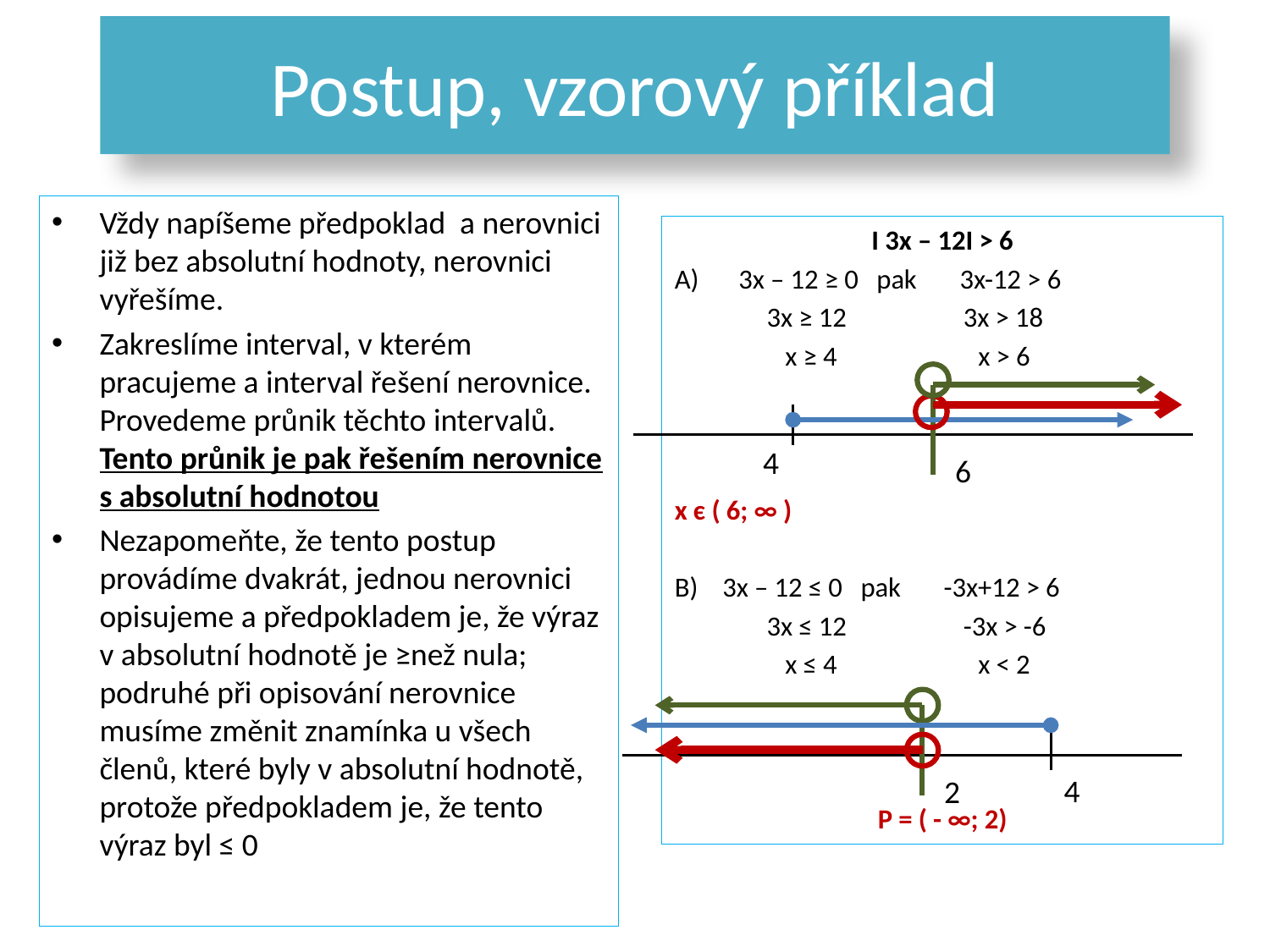

# Postup, vzorový příklad
Vždy napíšeme předpoklad  a nerovnici již bez absolutní hodnoty, nerovnici vyřešíme.
Zakreslíme interval, v kterém pracujeme a interval řešení nerovnice.  Provedeme průnik těchto intervalů. Tento průnik je pak řešením nerovnice s absolutní hodnotou
Nezapomeňte, že tento postup provádíme dvakrát, jednou nerovnici opisujeme a předpokladem je, že výraz v absolutní hodnotě je ≥než nula; podruhé při opisování nerovnice musíme změnit znamínka u všech členů, které byly v absolutní hodnotě, protože předpokladem je, že tento výraz byl ≤ 0
I 3x – 12I ˃ 6
3x – 12 ≥ 0   pak       3x-12 ˃ 6
               3x ≥ 12                   3x ˃ 18
                  x ≥ 4                       x ˃ 6

x є ( 6; ∞ )

B)    3x – 12 ≤ 0   pak       -3x+12 ˃ 6
               3x ≤ 12                   -3x ˃ -6
                  x ≤ 4                       x ˂ 2

P = ( - ∞; 2)

4
6

4
2